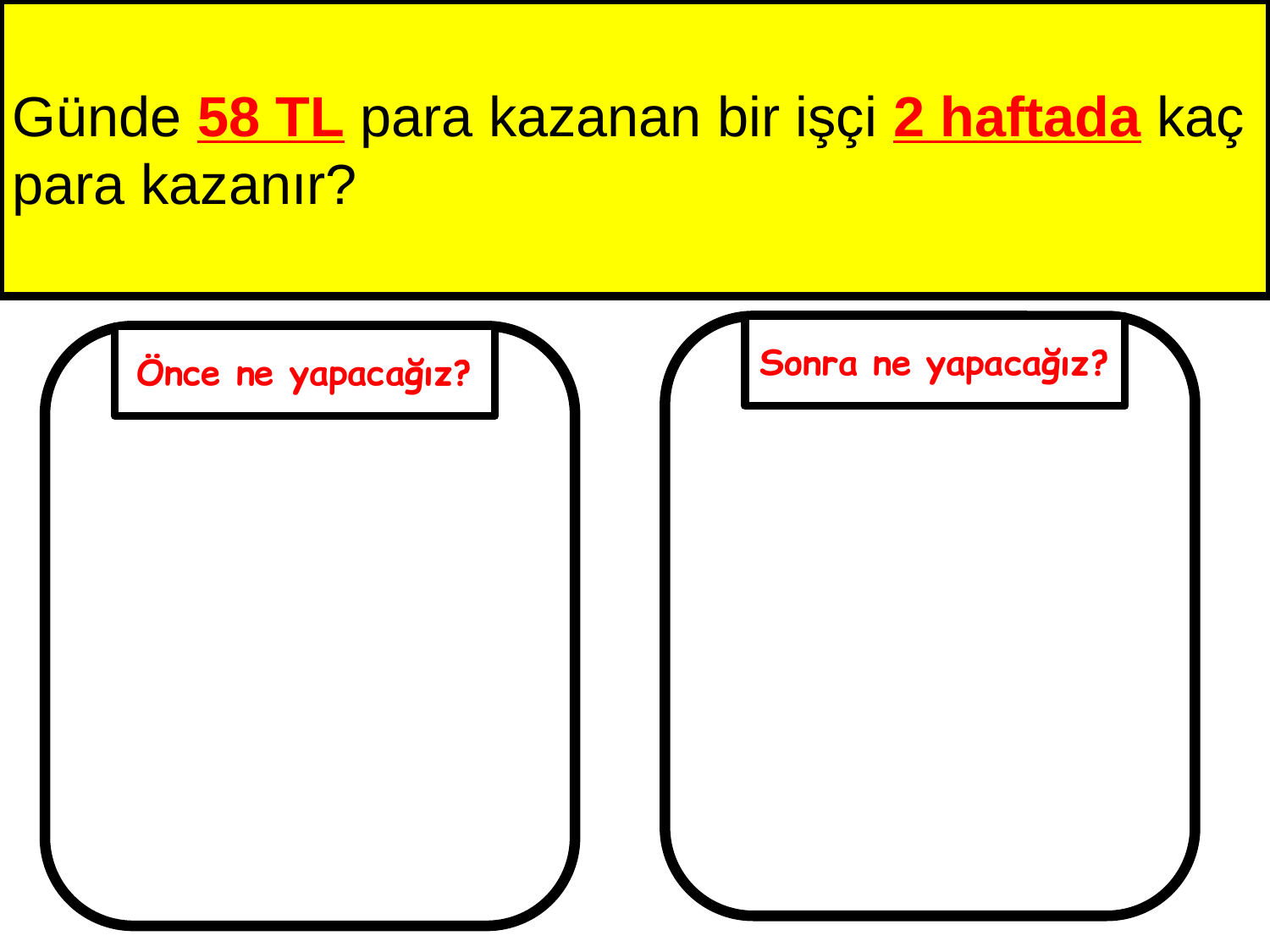

Günde 58 TL para kazanan bir işçi 2 haftada kaç para kazanır?

Sonra ne yapacağız?

Önce ne yapacağız?